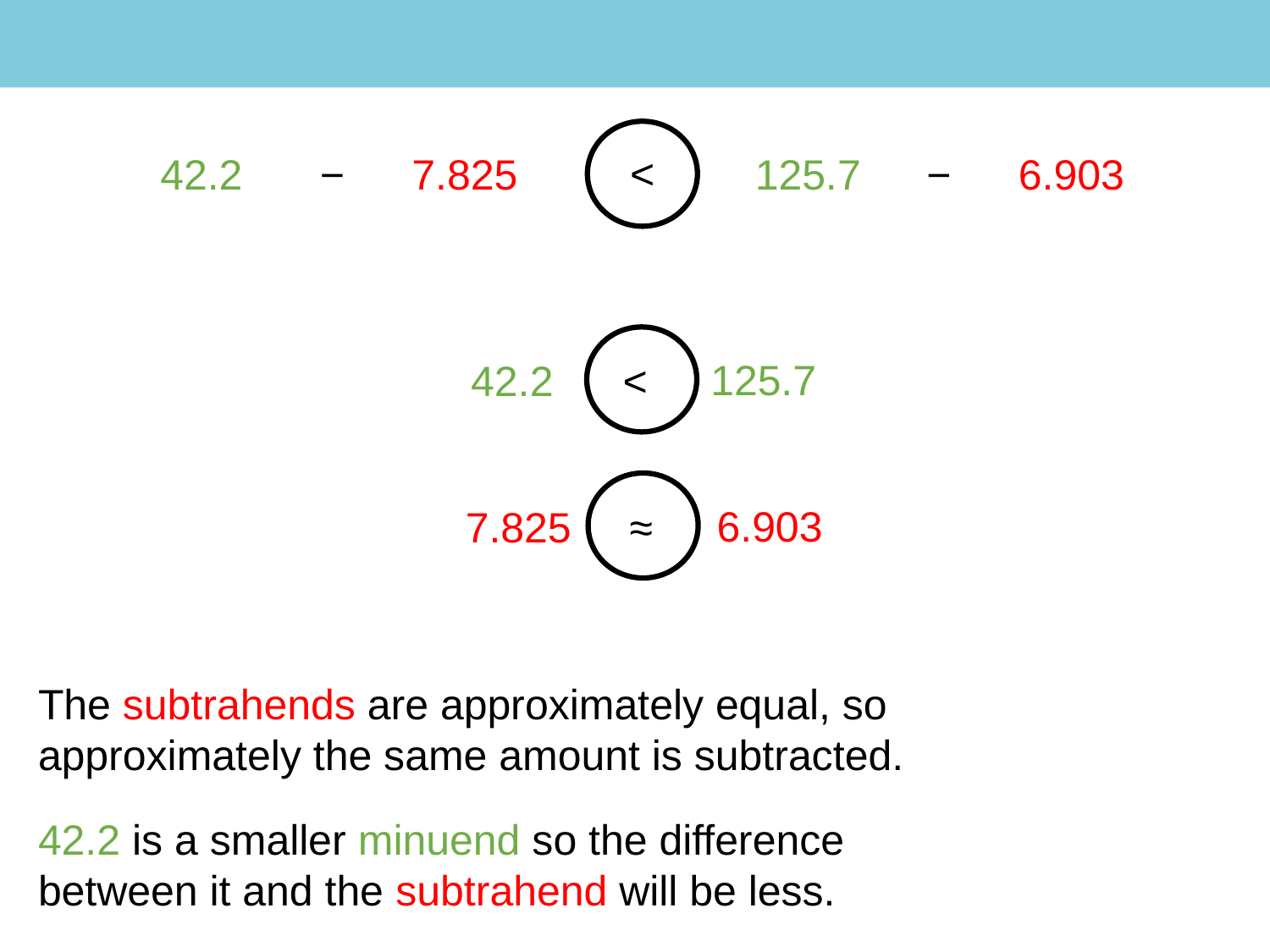

<
7.825
6.903
42.2
−
125.7
−
7.825
6.903
42.2
125.7

125.7
42.2
<

6.903
7.825
≈
The subtrahends are approximately equal, so approximately the same amount is subtracted.
42.2 is a smaller minuend so the difference between it and the subtrahend will be less.